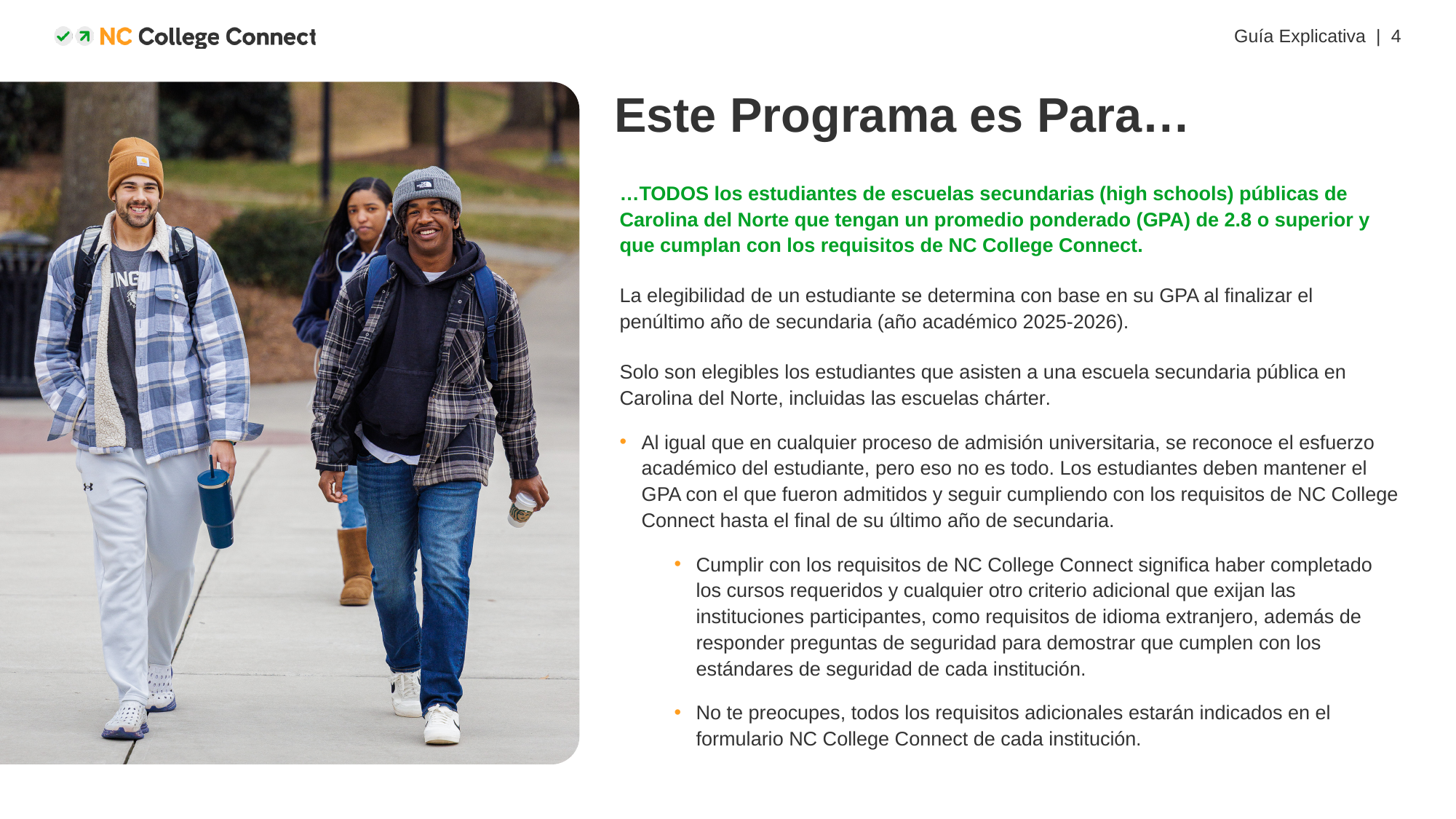

# Este Programa es Para…

…TODOS los estudiantes de escuelas secundarias (high schools) públicas de Carolina del Norte que tengan un promedio ponderado (GPA) de 2.8 o superior y que cumplan con los requisitos de NC College Connect.
La elegibilidad de un estudiante se determina con base en su GPA al finalizar el penúltimo año de secundaria (año académico 2025-2026).
Solo son elegibles los estudiantes que asisten a una escuela secundaria pública en Carolina del Norte, incluidas las escuelas chárter.
Al igual que en cualquier proceso de admisión universitaria, se reconoce el esfuerzo académico del estudiante, pero eso no es todo. Los estudiantes deben mantener el GPA con el que fueron admitidos y seguir cumpliendo con los requisitos de NC College Connect hasta el final de su último año de secundaria.
Cumplir con los requisitos de NC College Connect significa haber completado los cursos requeridos y cualquier otro criterio adicional que exijan las instituciones participantes, como requisitos de idioma extranjero, además de responder preguntas de seguridad para demostrar que cumplen con los estándares de seguridad de cada institución.
No te preocupes, todos los requisitos adicionales estarán indicados en el formulario NC College Connect de cada institución.